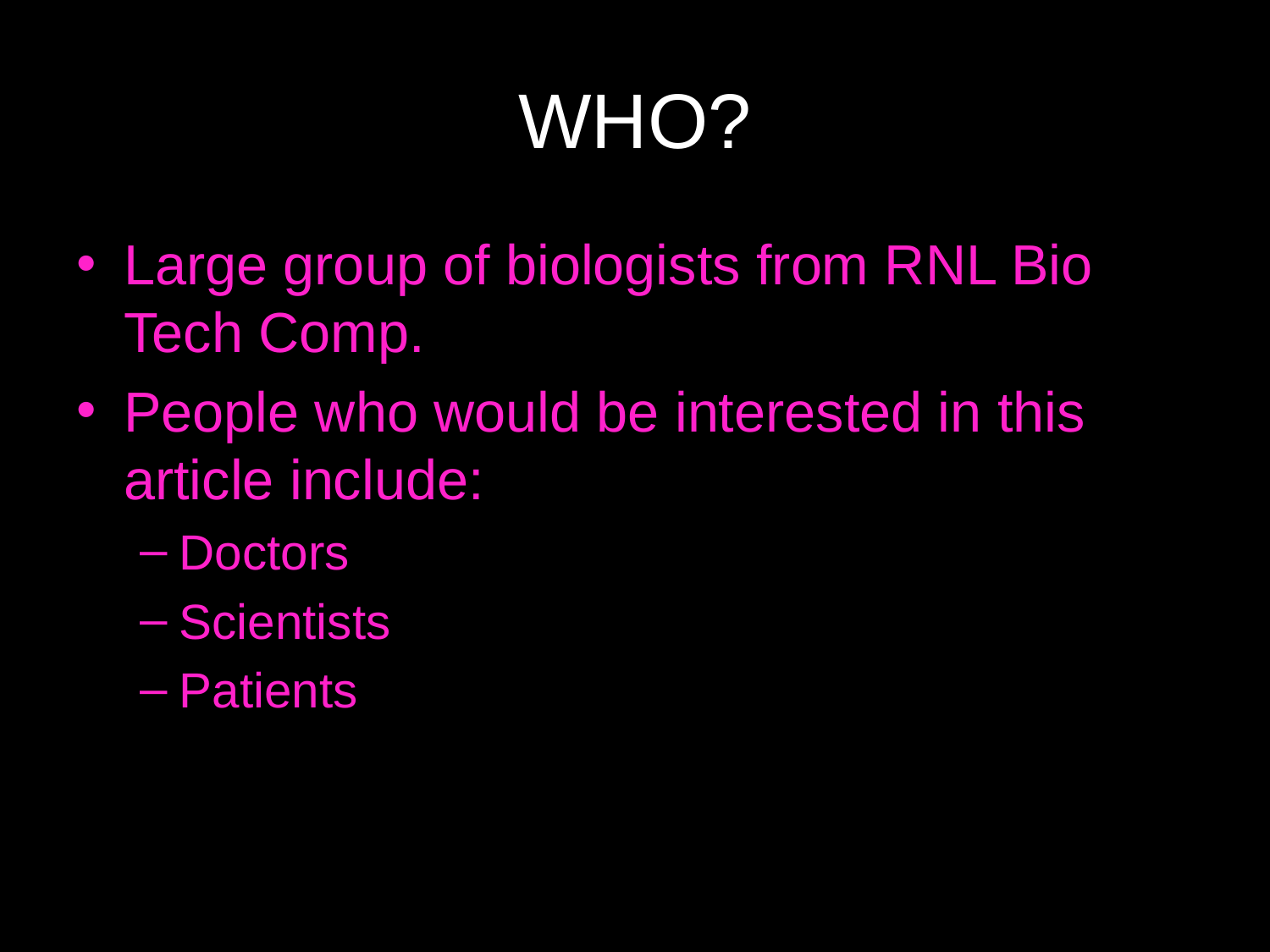

# WHO?
Large group of biologists from RNL Bio Tech Comp.
People who would be interested in this article include:
Doctors
Scientists
Patients